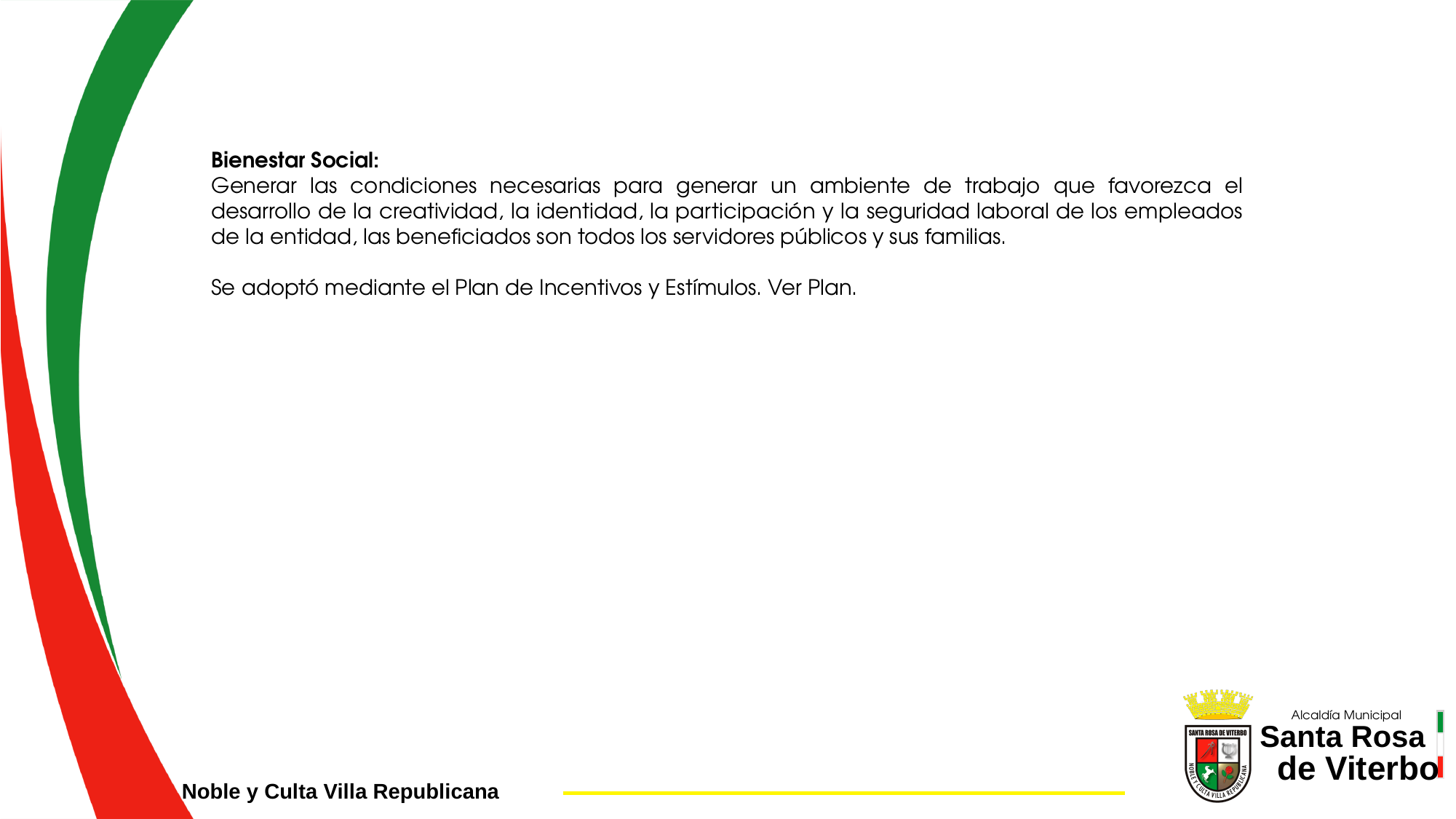

Bienestar Social:
Generar las condiciones necesarias para generar un ambiente de trabajo que favorezca el desarrollo de la creatividad, la identidad, la participación y la seguridad laboral de los empleados de la entidad, las beneficiados son todos los servidores públicos y sus familias.

Se adoptó mediante el Plan de Incentivos y Estímulos. Ver Plan.